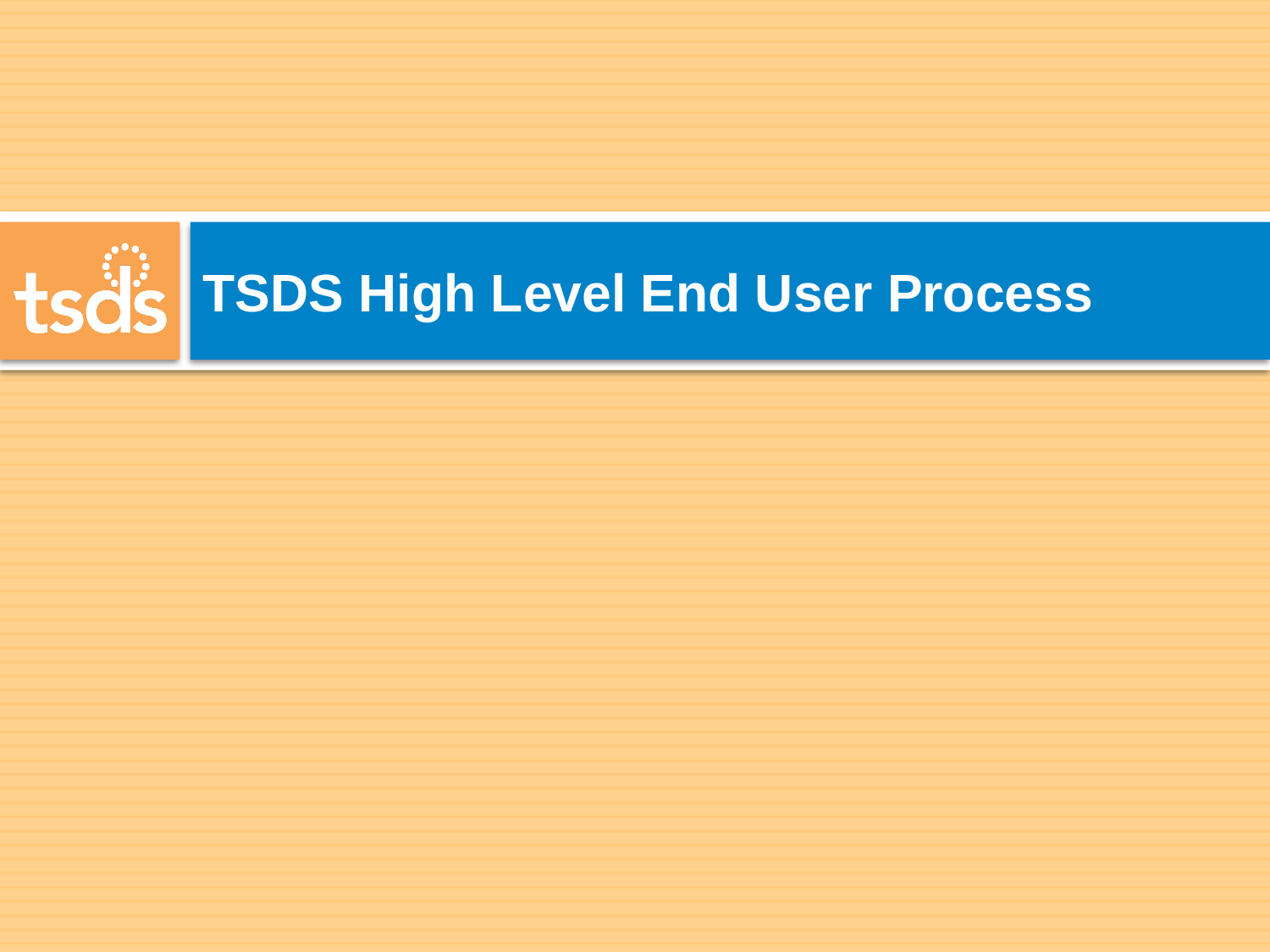

# TSDS High Level End User Process